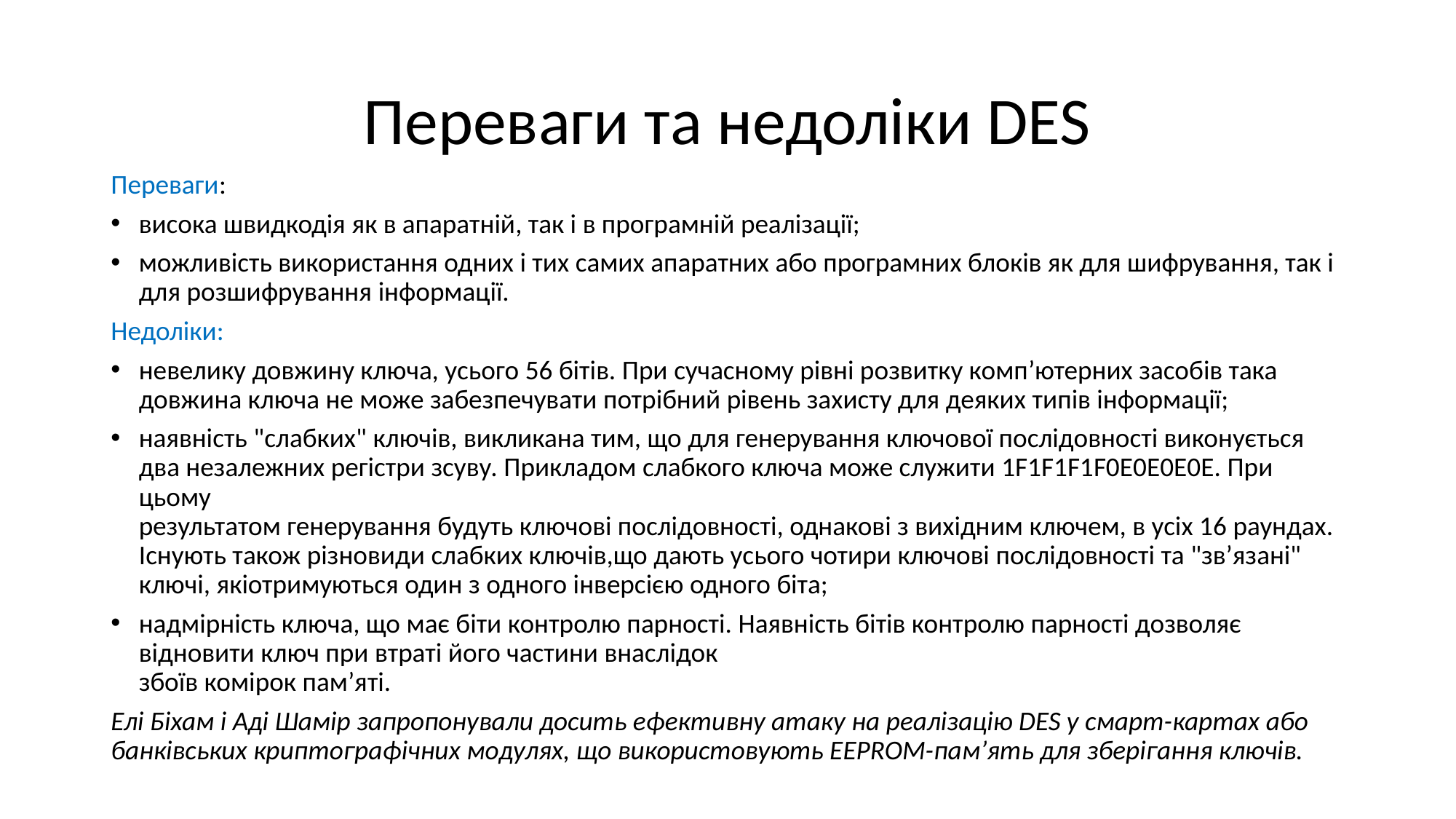

# Переваги та недоліки DES
Переваги:
висока швидкодія як в апаратній, так і в програмній реалізації;
можливість використання одних і тих самих апаратних або програмних блоків як для шифрування, так і для розшифрування інформації.
Недоліки:
невелику довжину ключа, усього 56 бітів. При сучасному рівні розвитку комп’ютерних засобів така довжина ключа не може забезпечувати потрібний рівень захисту для деяких типів інформації;
наявність "слабких" ключів, викликана тим, що для генерування ключової послідовності виконується два незалежних регістри зсуву. Прикладом слабкого ключа може служити 1F1F1F1F0E0E0E0E. При цьому
результатом генерування будуть ключові послідовності, однакові з вихідним ключем, в усіх 16 раундах. Існують також різновиди слабких ключів,що дають усього чотири ключові послідовності та "зв’язані" ключі, якіотримуються один з одного інверсією одного біта;
надмірність ключа, що має біти контролю парності. Наявність бітів контролю парності дозволяє відновити ключ при втраті його частини внаслідок
збоїв комірок пам’яті.
Елі Біхам і Аді Шамір запропонували досить ефективну атаку на реалізацію DES у смарт-картах або банківських криптографічних модулях, що використовують EEPROM-пам’ять для зберігання ключів.